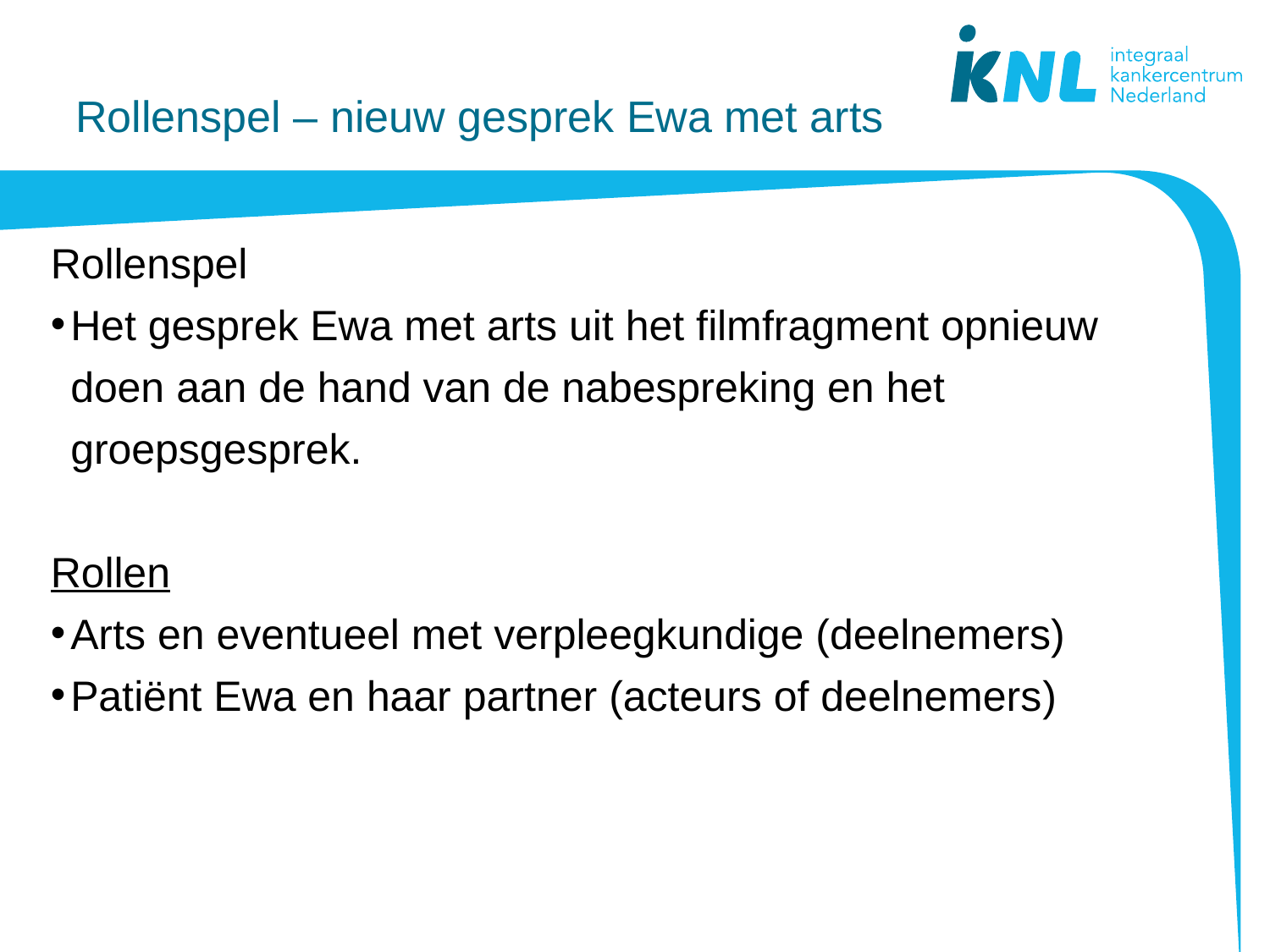

# Rollenspel – nieuw gesprek Ewa met arts
Rollenspel
Het gesprek Ewa met arts uit het filmfragment opnieuw doen aan de hand van de nabespreking en het groepsgesprek.

Rollen
Arts en eventueel met verpleegkundige (deelnemers)
Patiënt Ewa en haar partner (acteurs of deelnemers)